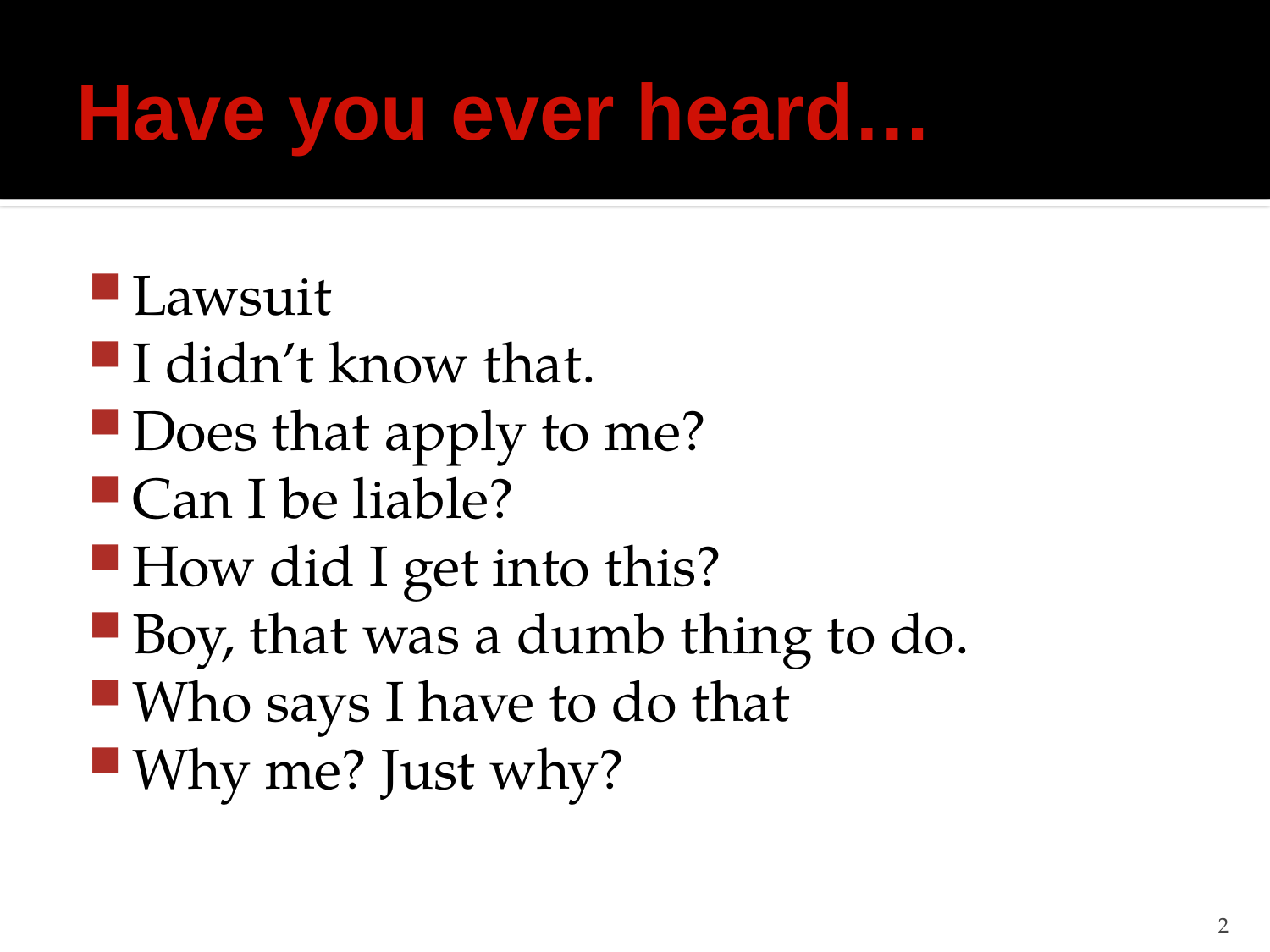

# Have you ever heard…
Lawsuit
I didn’t know that.
Does that apply to me?
Can I be liable?
How did I get into this?
Boy, that was a dumb thing to do.
Who says I have to do that
Why me? Just why?
2